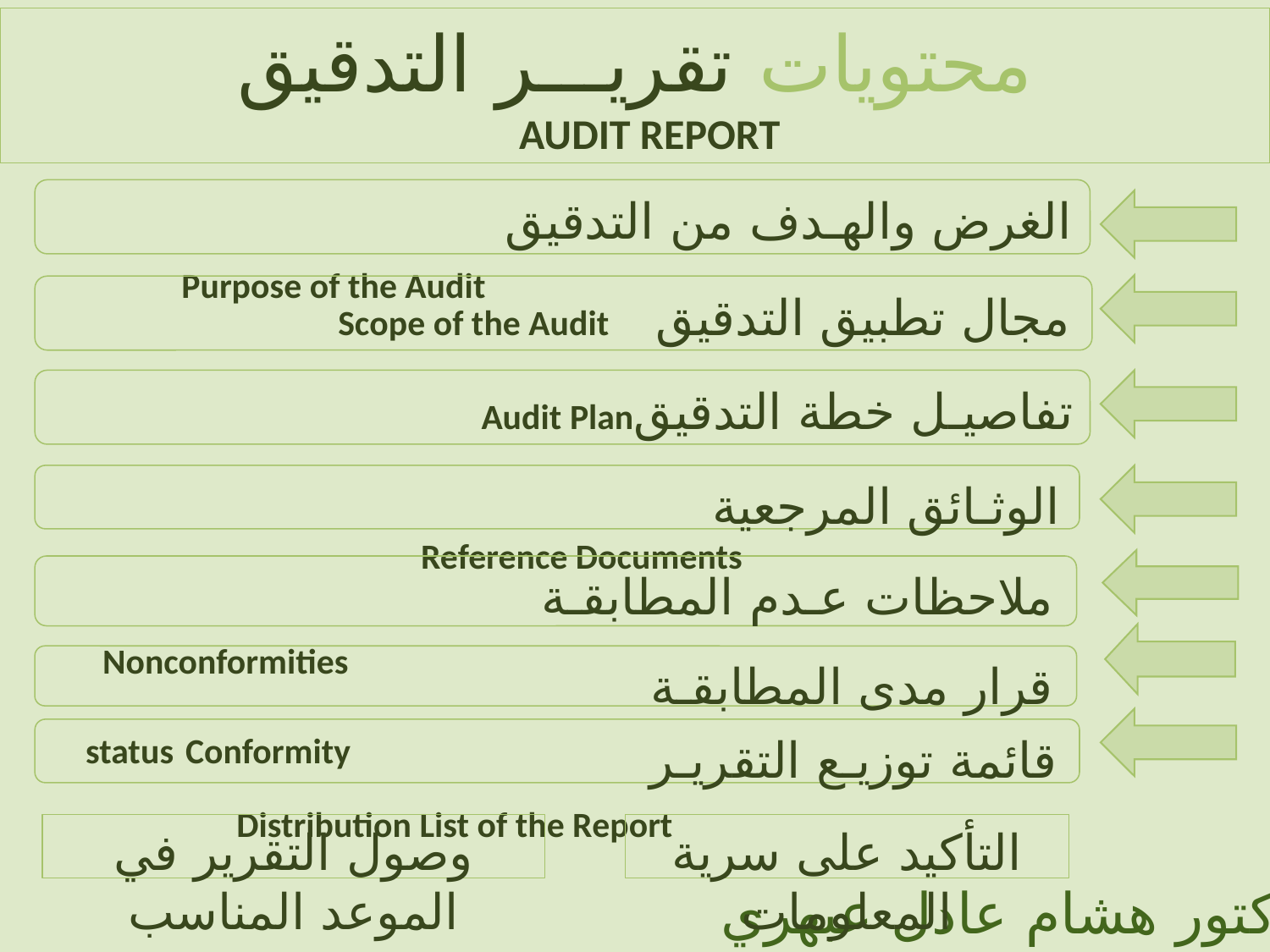

محتويات تقريـــر التدقيق
AUDIT REPORT
الغرض والهـدف من التدقيق                                                            Purpose of the Audit

مجال تطبيق التدقيق   Scope of the Audit
تفاصيـل خطة التدقيقAudit Plan

الوثـائق المرجعية                                           Reference Documents

ملاحظات عـدم المطابقـة                                                                             Nonconformities

قرار مدى المطابقـة                                                                                    status Conformity

قائمة توزيـع التقريـر                                                        Distribution List of the Report
وصول التقرير في الموعد المناسب
التأكيد على سرية المعلومات
الدكتور هشام عادل عبهري